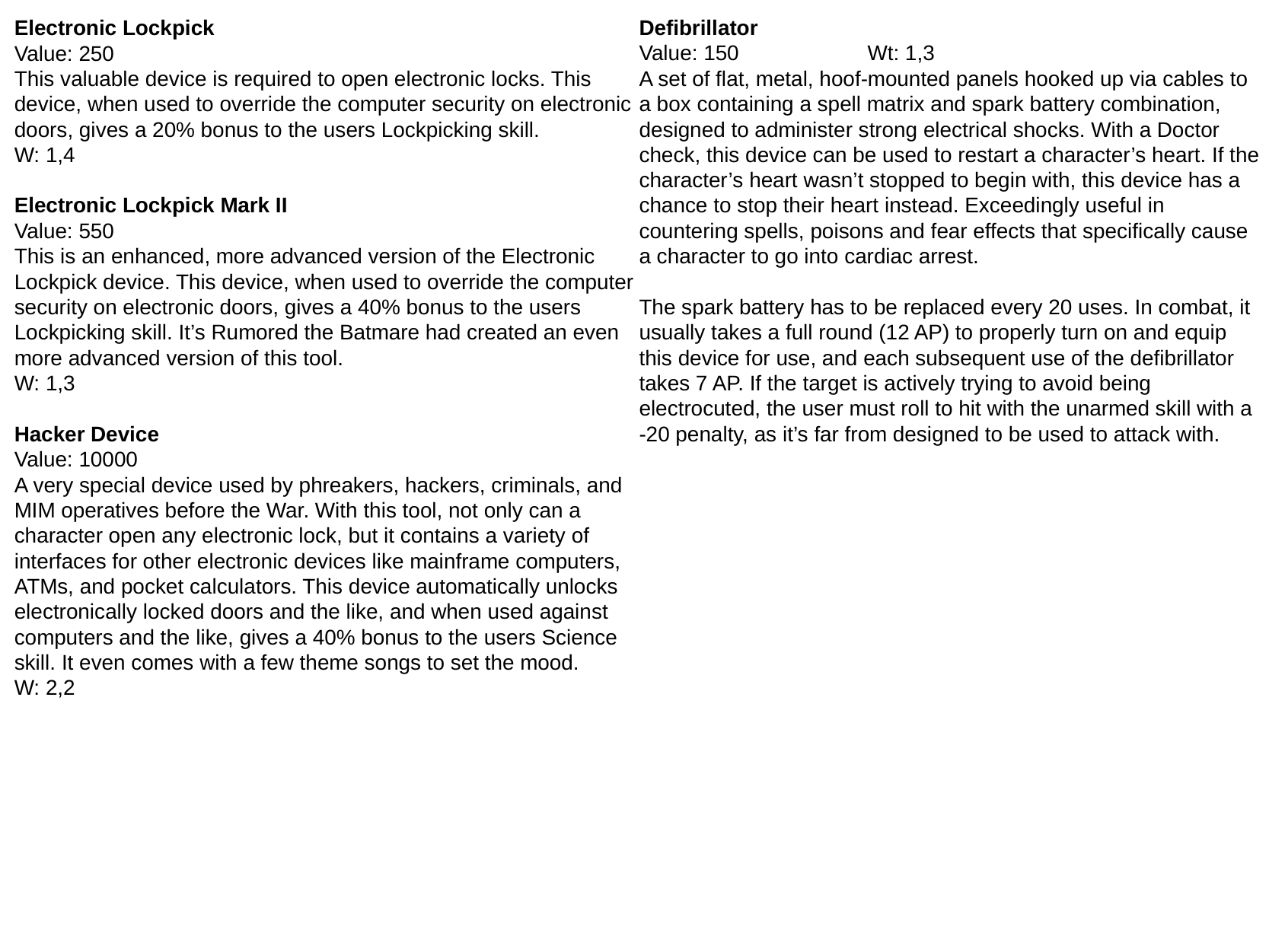

Defibrillator
Value: 150		Wt: 1,3
A set of flat, metal, hoof-mounted panels hooked up via cables to a box containing a spell matrix and spark battery combination, designed to administer strong electrical shocks. With a Doctor check, this device can be used to restart a character’s heart. If the character’s heart wasn’t stopped to begin with, this device has a chance to stop their heart instead. Exceedingly useful in countering spells, poisons and fear effects that specifically cause a character to go into cardiac arrest.

The spark battery has to be replaced every 20 uses. In combat, it usually takes a full round (12 AP) to properly turn on and equip this device for use, and each subsequent use of the defibrillator takes 7 AP. If the target is actively trying to avoid being electrocuted, the user must roll to hit with the unarmed skill with a -20 penalty, as it’s far from designed to be used to attack with.

Electronic Lockpick
Value: 250
This valuable device is required to open electronic locks. This device, when used to override the computer security on electronic doors, gives a 20% bonus to the users Lockpicking skill.
W: 1,4

Electronic Lockpick Mark II
Value: 550
This is an enhanced, more advanced version of the Electronic Lockpick device. This device, when used to override the computer security on electronic doors, gives a 40% bonus to the users Lockpicking skill. It’s Rumored the Batmare had created an even more advanced version of this tool.
W: 1,3

Hacker Device
Value: 10000
A very special device used by phreakers, hackers, criminals, and MIM operatives before the War. With this tool, not only can a character open any electronic lock, but it contains a variety of interfaces for other electronic devices like mainframe computers, ATMs, and pocket calculators. This device automatically unlocks electronically locked doors and the like, and when used against computers and the like, gives a 40% bonus to the users Science skill. It even comes with a few theme songs to set the mood.
W: 2,2